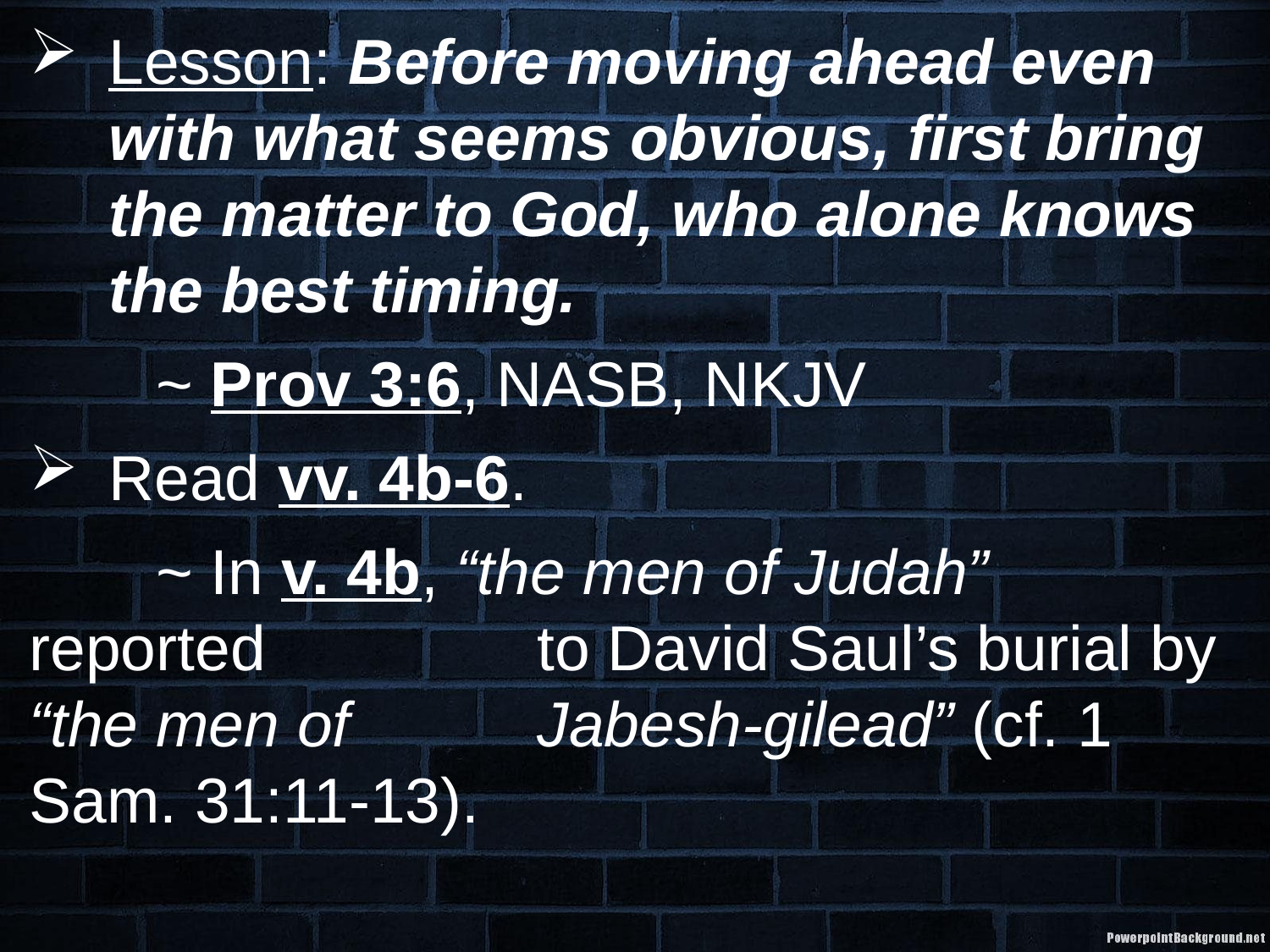

Lesson: Before moving ahead even with what seems obvious, first bring the matter to God, who alone knows the best timing.
	~ Prov 3:6, nasb, nkjv
Read vv. 4b-6.
	~ In v. 4b, “the men of Judah” reported 		to David Saul’s burial by “the men of 		Jabesh-gilead” (cf. 1 Sam. 31:11-13).